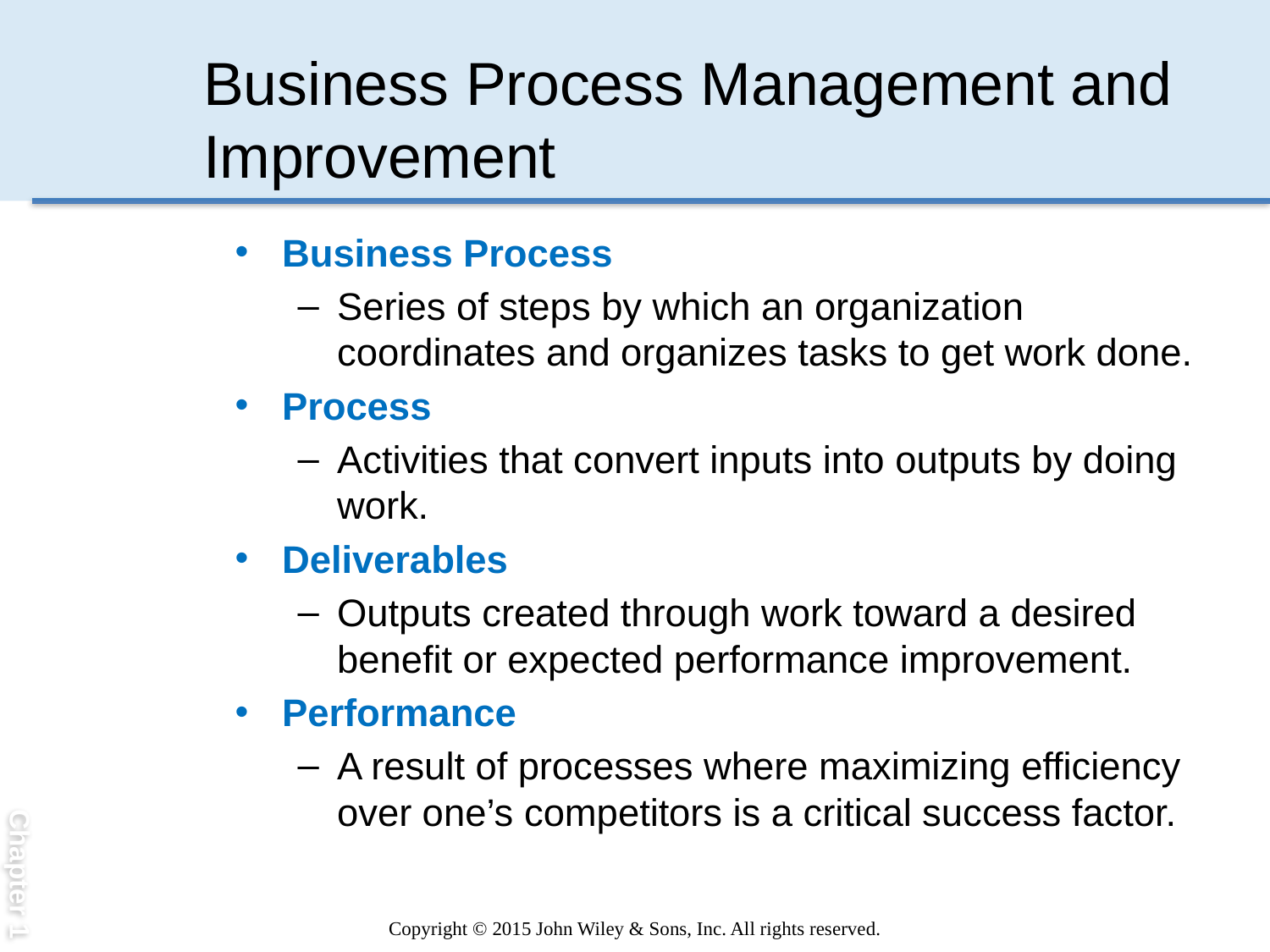

Chapter 1
# Business Process Management and Improvement
Business Process
Series of steps by which an organization coordinates and organizes tasks to get work done.
Process
Activities that convert inputs into outputs by doing work.
Deliverables
Outputs created through work toward a desired benefit or expected performance improvement.
Performance
A result of processes where maximizing efficiency over one’s competitors is a critical success factor.